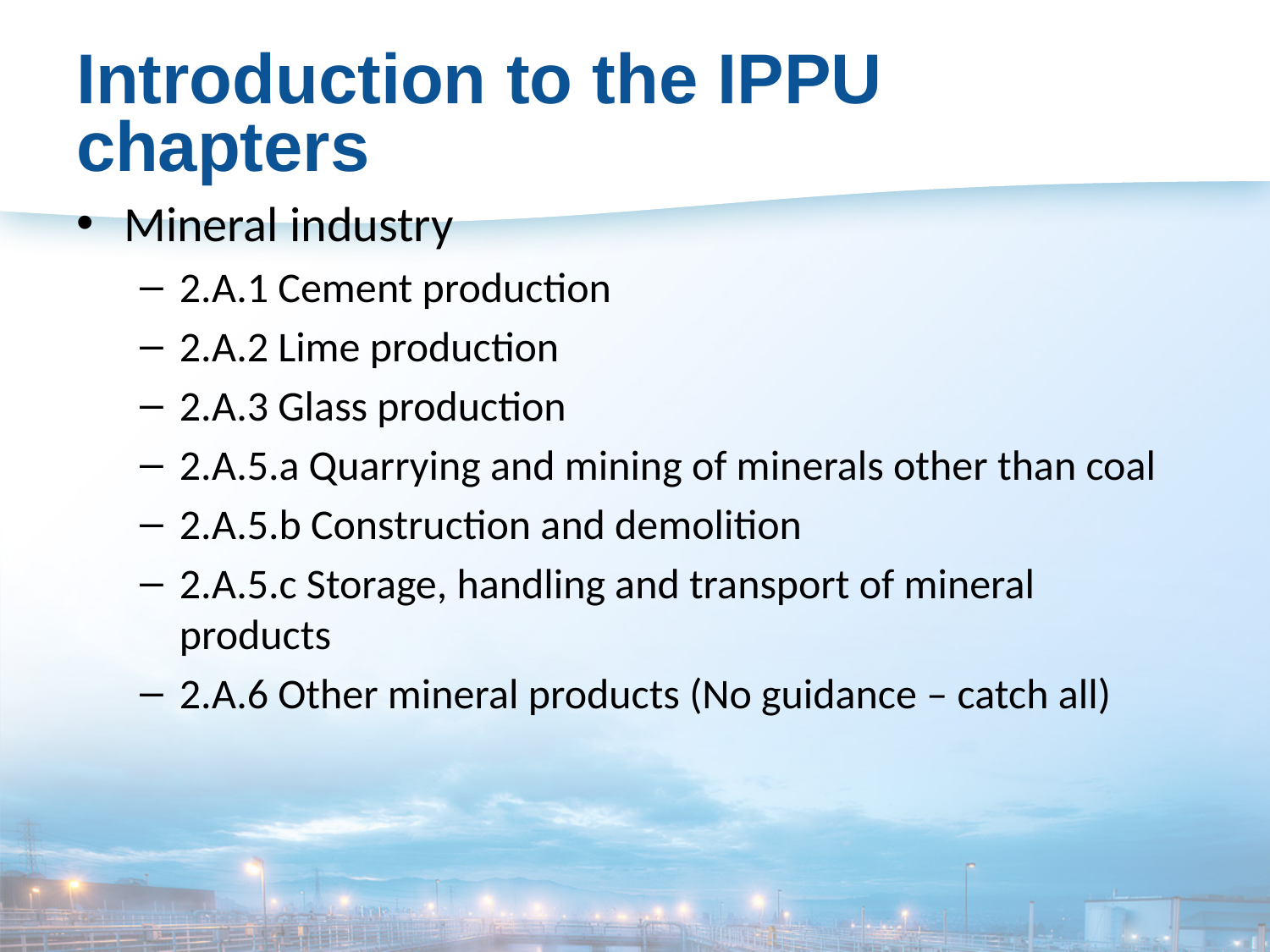

# Introduction to the IPPU chapters
Mineral industry
2.A.1 Cement production
2.A.2 Lime production
2.A.3 Glass production
2.A.5.a Quarrying and mining of minerals other than coal
2.A.5.b Construction and demolition
2.A.5.c Storage, handling and transport of mineral products
2.A.6 Other mineral products (No guidance – catch all)